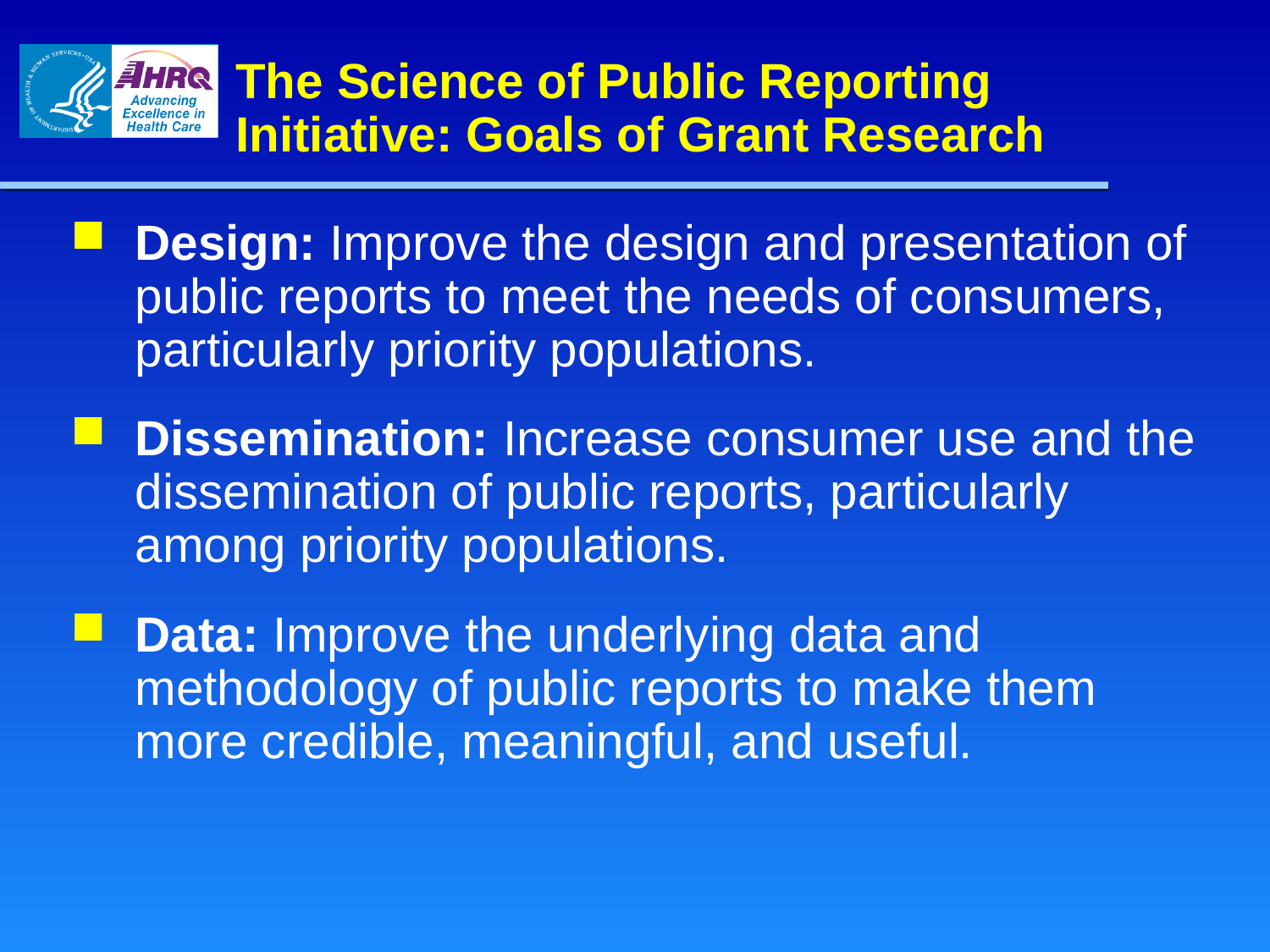

# The Science of Public Reporting Initiative: Goals of Grant Research
Design: Improve the design and presentation of public reports to meet the needs of consumers, particularly priority populations.
Dissemination: Increase consumer use and the dissemination of public reports, particularly among priority populations.
Data: Improve the underlying data and methodology of public reports to make them more credible, meaningful, and useful.